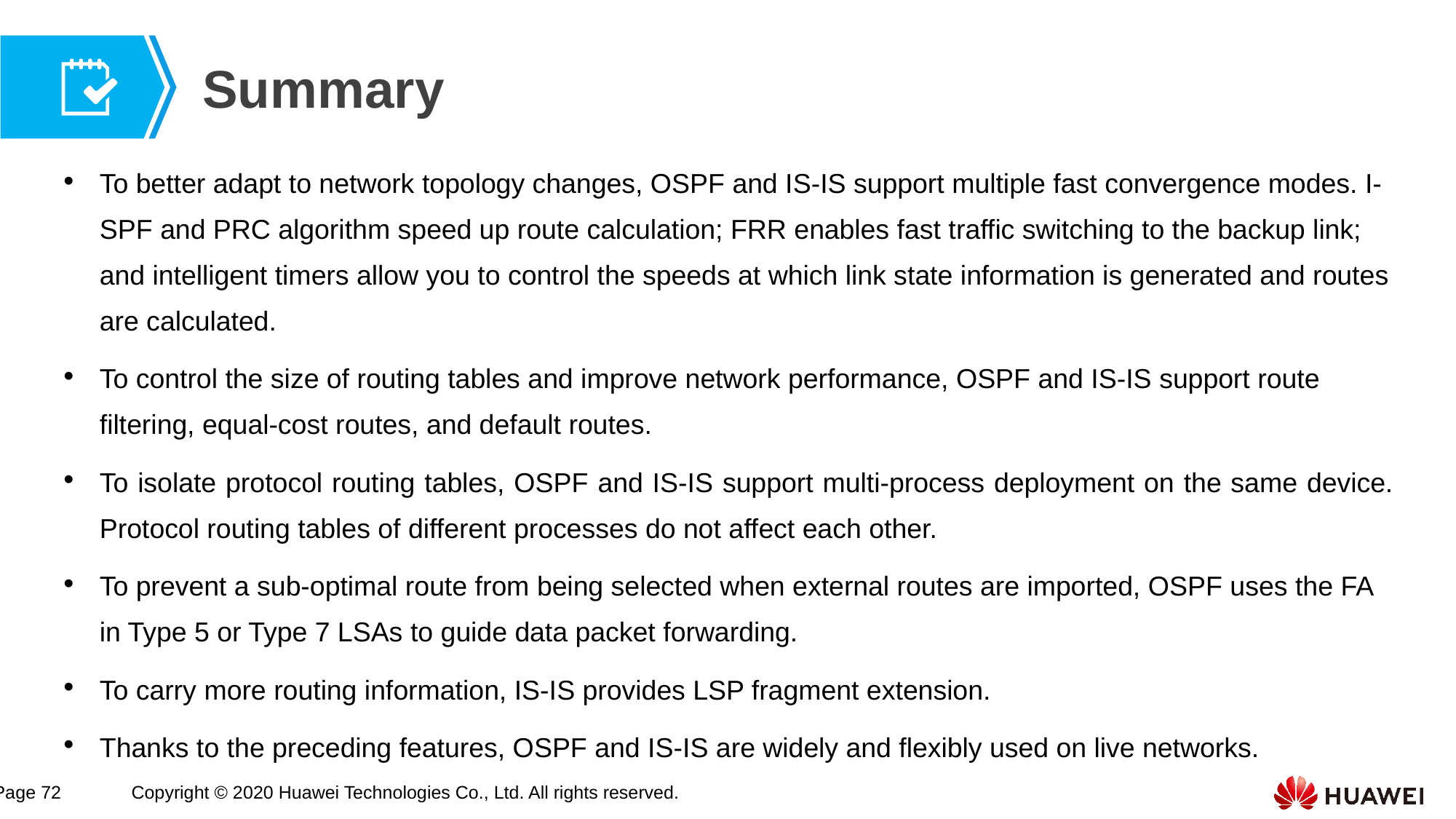

To better adapt to network topology changes, OSPF and IS-IS support multiple fast convergence modes. I-SPF and PRC algorithm speed up route calculation; FRR enables fast traffic switching to the backup link; and intelligent timers allow you to control the speeds at which link state information is generated and routes are calculated.
To control the size of routing tables and improve network performance, OSPF and IS-IS support route filtering, equal-cost routes, and default routes.
To isolate protocol routing tables, OSPF and IS-IS support multi-process deployment on the same device. Protocol routing tables of different processes do not affect each other.
To prevent a sub-optimal route from being selected when external routes are imported, OSPF uses the FA in Type 5 or Type 7 LSAs to guide data packet forwarding.
To carry more routing information, IS-IS provides LSP fragment extension.
Thanks to the preceding features, OSPF and IS-IS are widely and flexibly used on live networks.